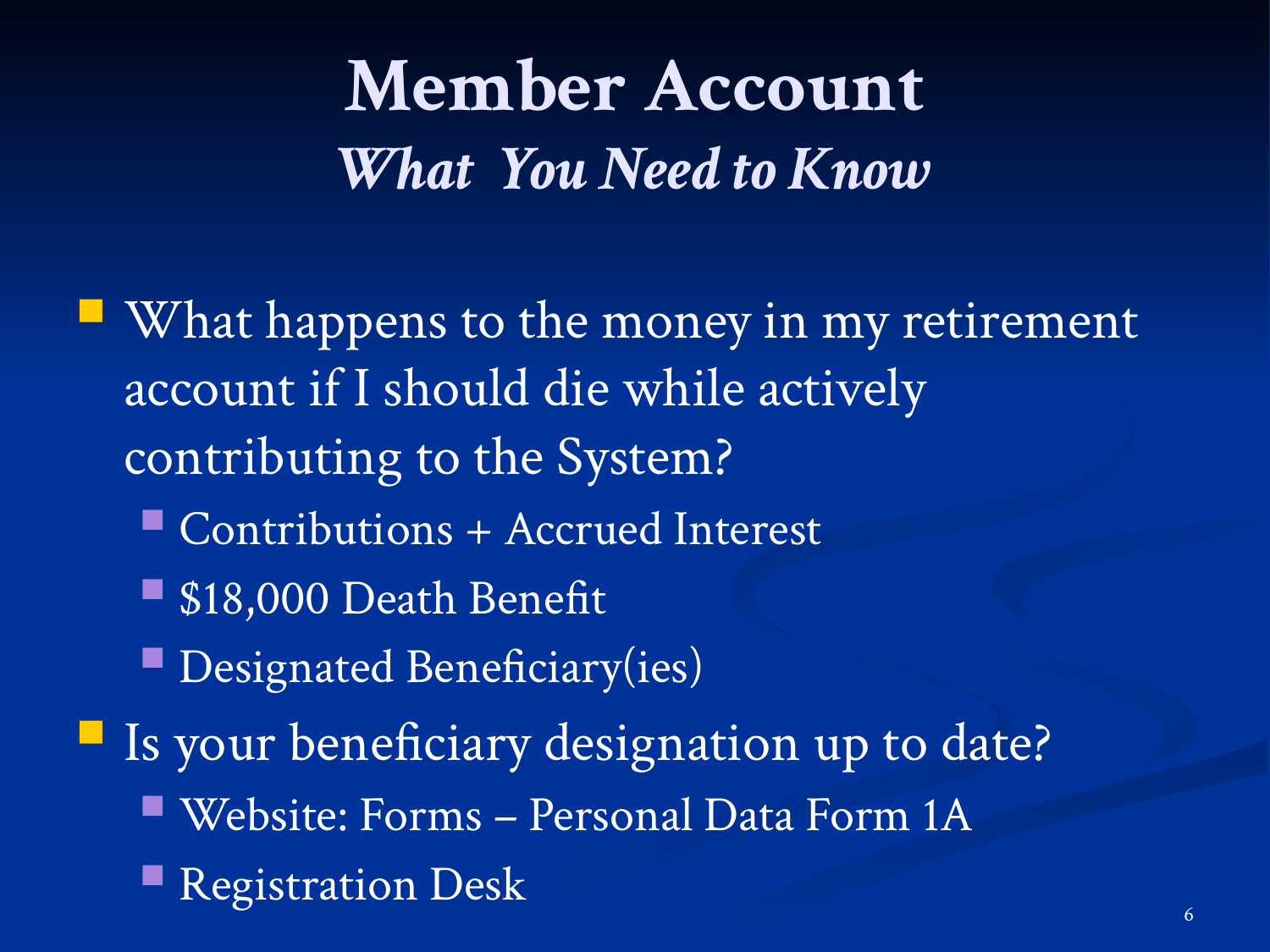

# Member Account What  You Need to Know

What happens to the money in my retirement account if I should die while actively contributing to the System?
Contributions + Accrued Interest
$18,000 Death Benefit
Designated Beneficiary(ies)
Is your beneficiary designation up to date?
Website: Forms – Personal Data Form 1A
Registration Desk
6